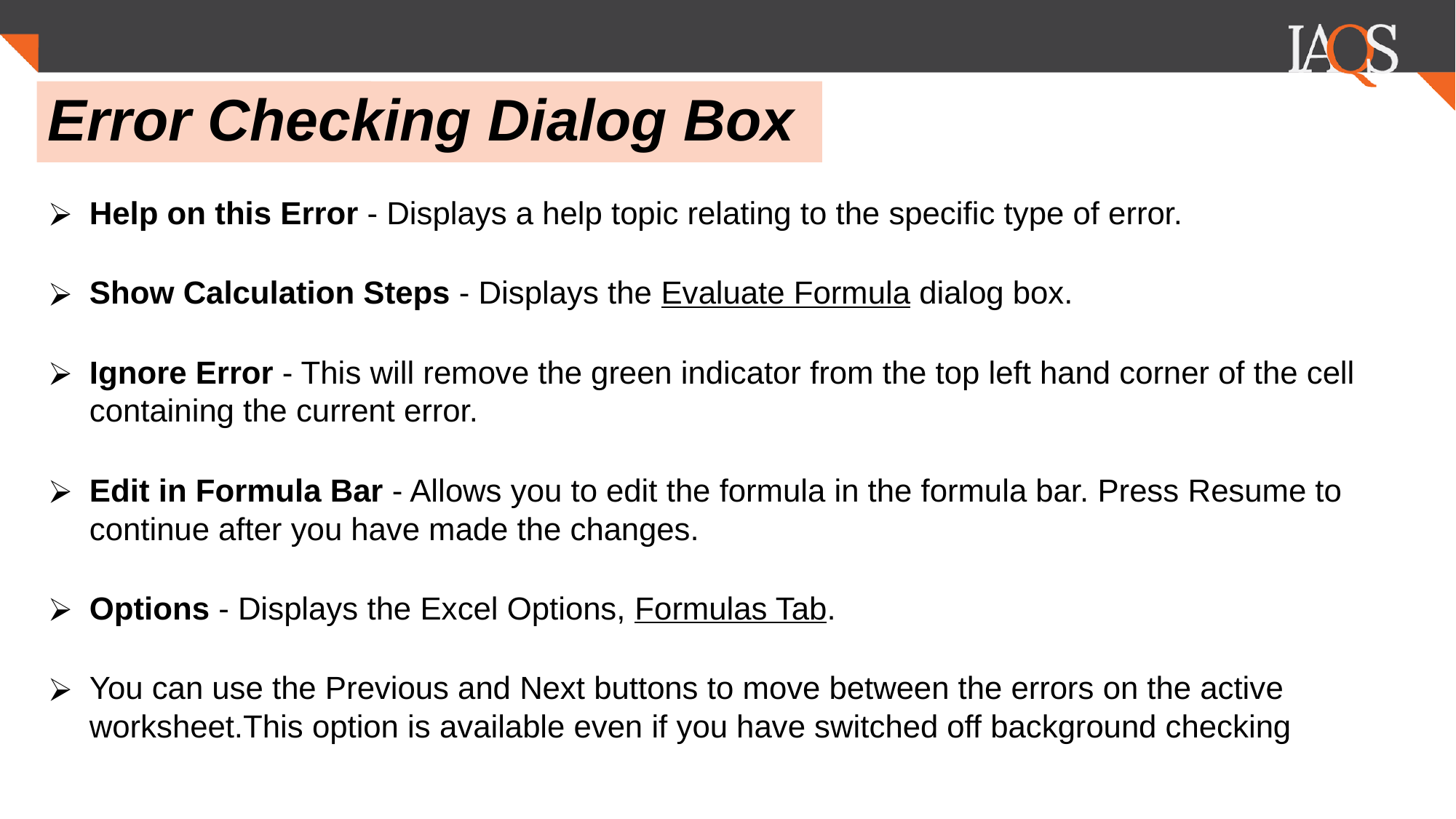

.
# Error Checking Dialog Box

Help on this Error - Displays a help topic relating to the specific type of error.

Show Calculation Steps - Displays the Evaluate Formula dialog box.

Ignore Error - This will remove the green indicator from the top left hand corner of the cell containing the current error.

Edit in Formula Bar - Allows you to edit the formula in the formula bar. Press Resume to continue after you have made the changes.

Options - Displays the Excel Options, Formulas Tab.

You can use the Previous and Next buttons to move between the errors on the active worksheet.This option is available even if you have switched off background checking